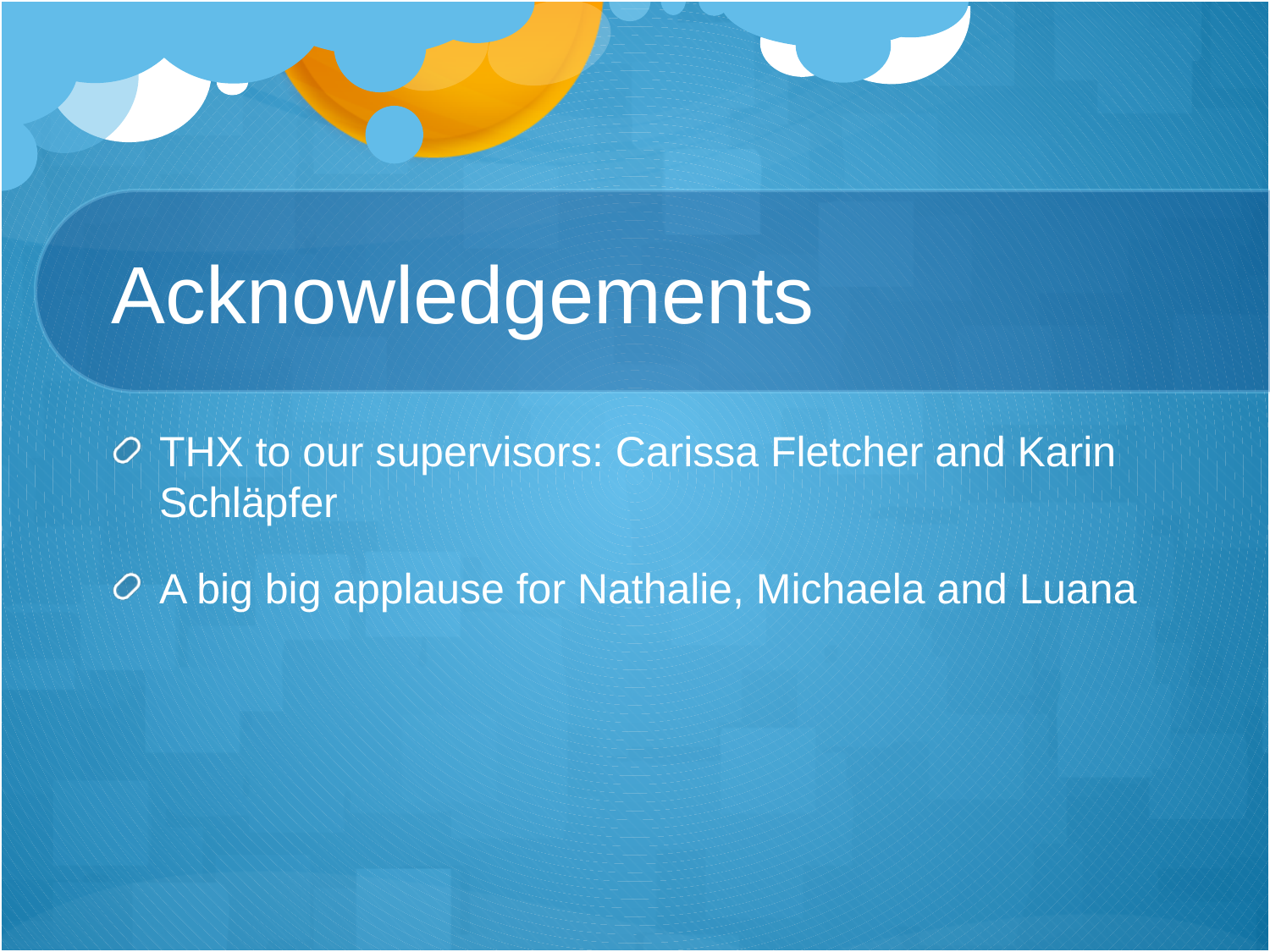

# Acknowledgements
THX to our supervisors: Carissa Fletcher and Karin Schläpfer
A big big applause for Nathalie, Michaela and Luana